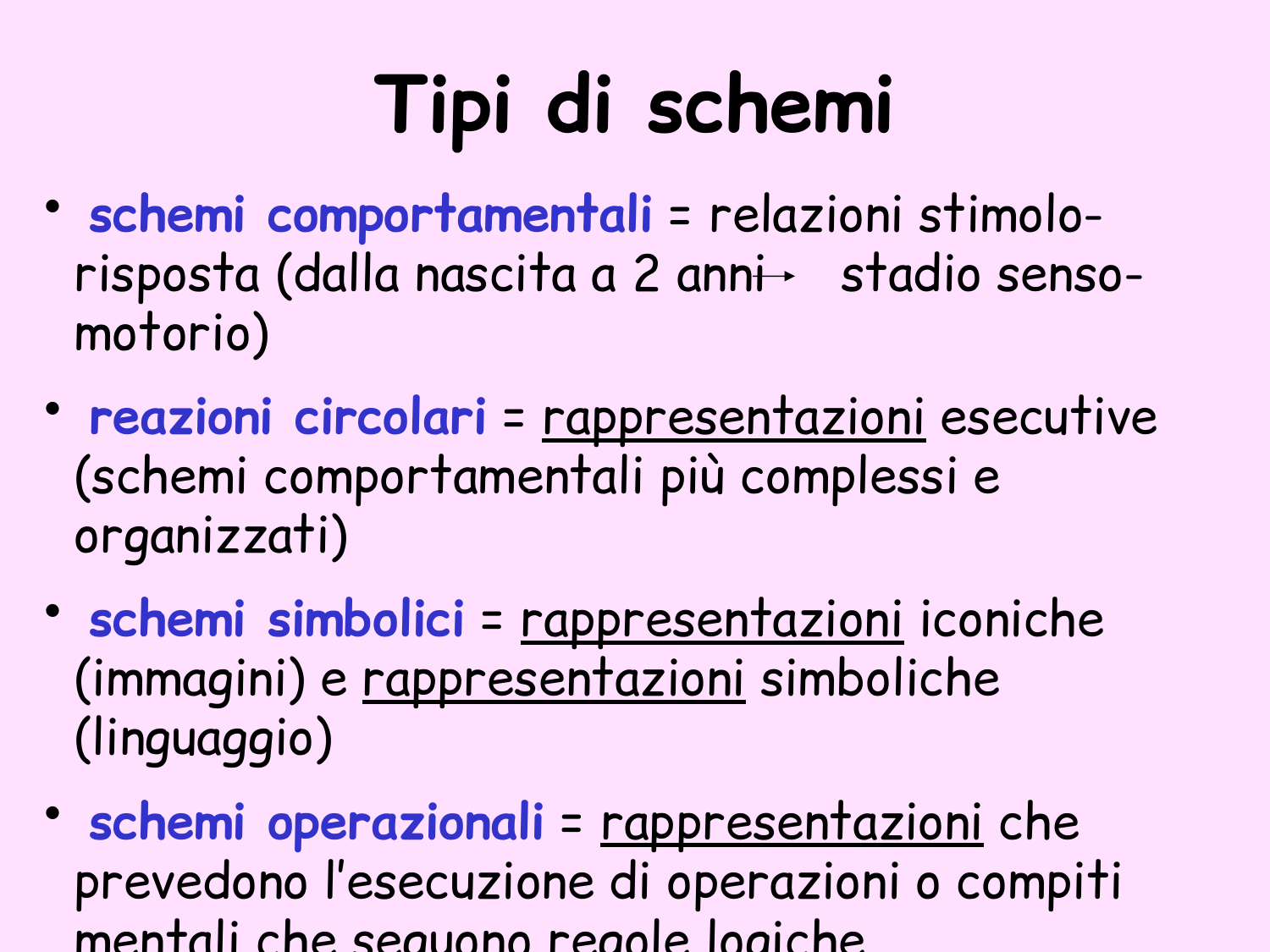

# Tipi di schemi
 schemi comportamentali = relazioni stimolo-risposta (dalla nascita a 2 anni     stadio senso-motorio)
 reazioni circolari = rappresentazioni esecutive (schemi comportamentali più complessi e organizzati)
 schemi simbolici = rappresentazioni iconiche (immagini) e rappresentazioni simboliche (linguaggio)
 schemi operazionali = rappresentazioni che prevedono l’esecuzione di operazioni o compiti mentali che seguono regole logiche